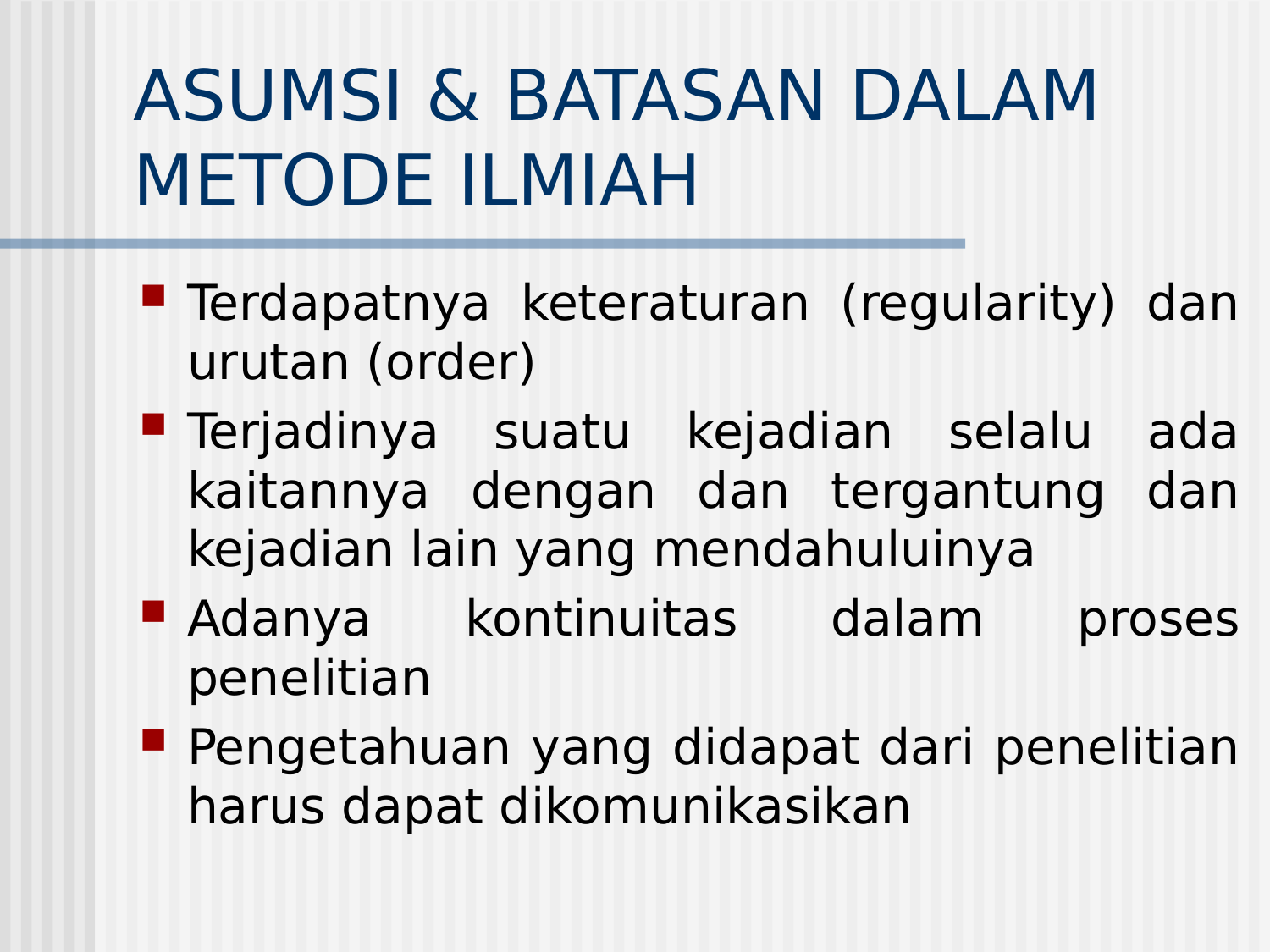

# ASUMSI & BATASAN DALAM METODE ILMIAH
Terdapatnya keteraturan (regularity) dan urutan (order)
Terjadinya suatu kejadian selalu ada kaitannya dengan dan tergantung dan kejadian lain yang mendahuluinya
Adanya kontinuitas dalam proses penelitian
Pengetahuan yang didapat dari penelitian harus dapat dikomunikasikan